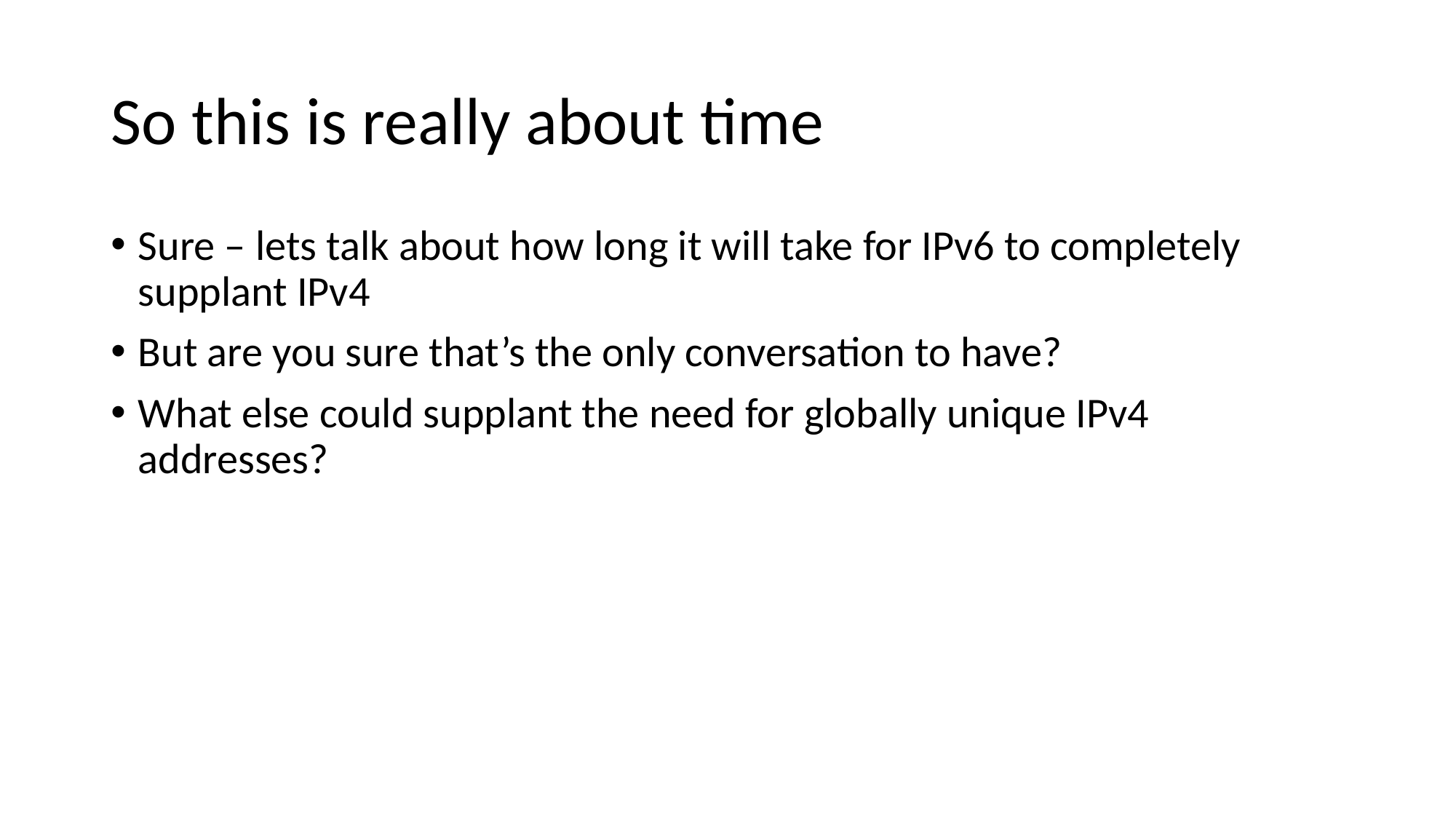

# So this is really about time
Sure – lets talk about how long it will take for IPv6 to completely supplant IPv4
But are you sure that’s the only conversation to have?
What else could supplant the need for globally unique IPv4 addresses?